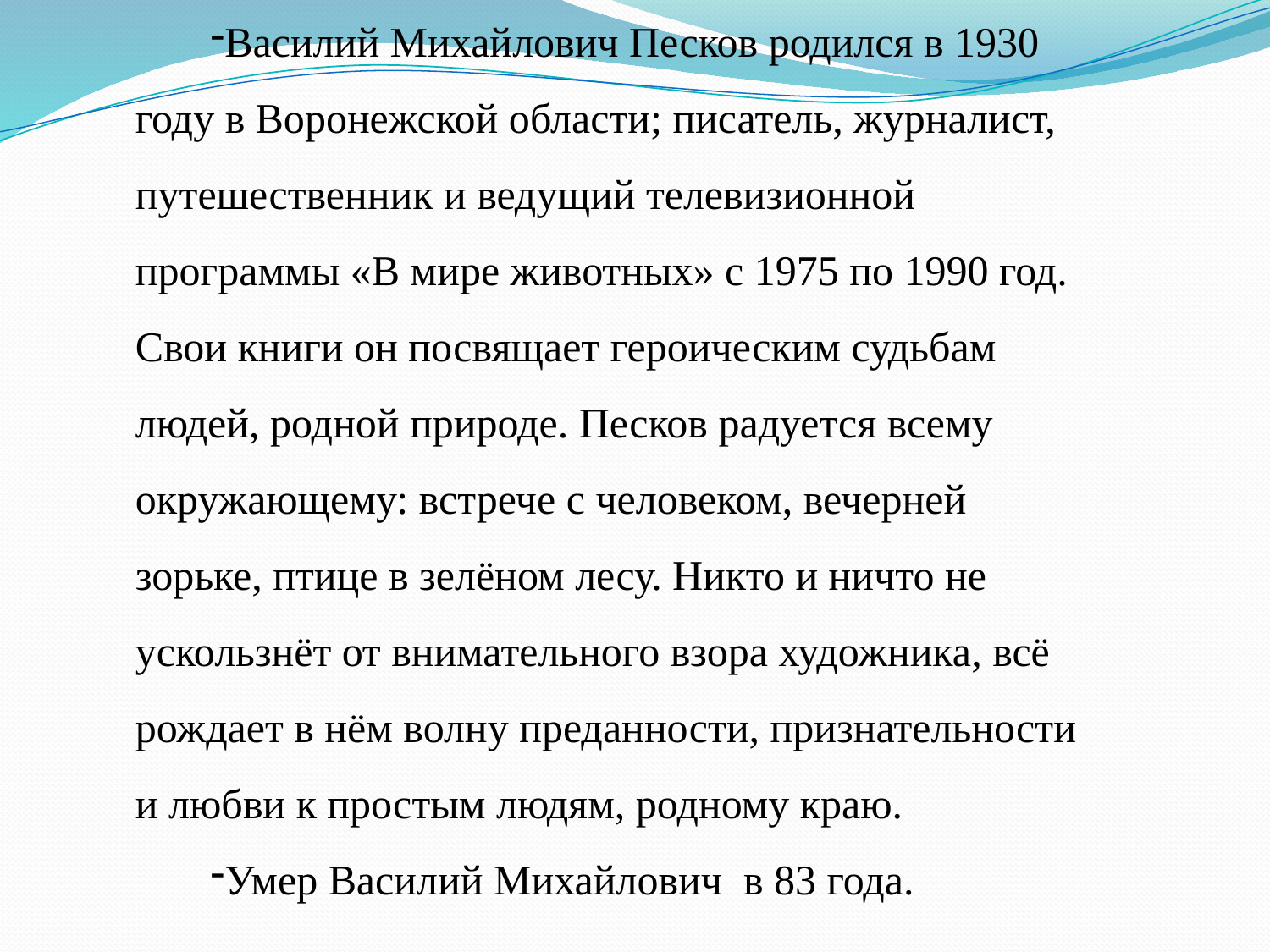

Василий Михайлович Песков родился в 1930 году в Воронежской области; писатель, журналист, путешественник и ведущий телевизионной программы «В мире животных» с 1975 по 1990 год. Свои книги он посвящает героическим судьбам людей, родной природе. Песков радуется всему окружающему: встрече с человеком, вечерней зорьке, птице в зелёном лесу. Никто и ничто не ускользнёт от внимательного взора художника, всё рождает в нём волну преданности, признательности и любви к простым людям, родному краю.
Умер Василий Михайлович  в 83 года.